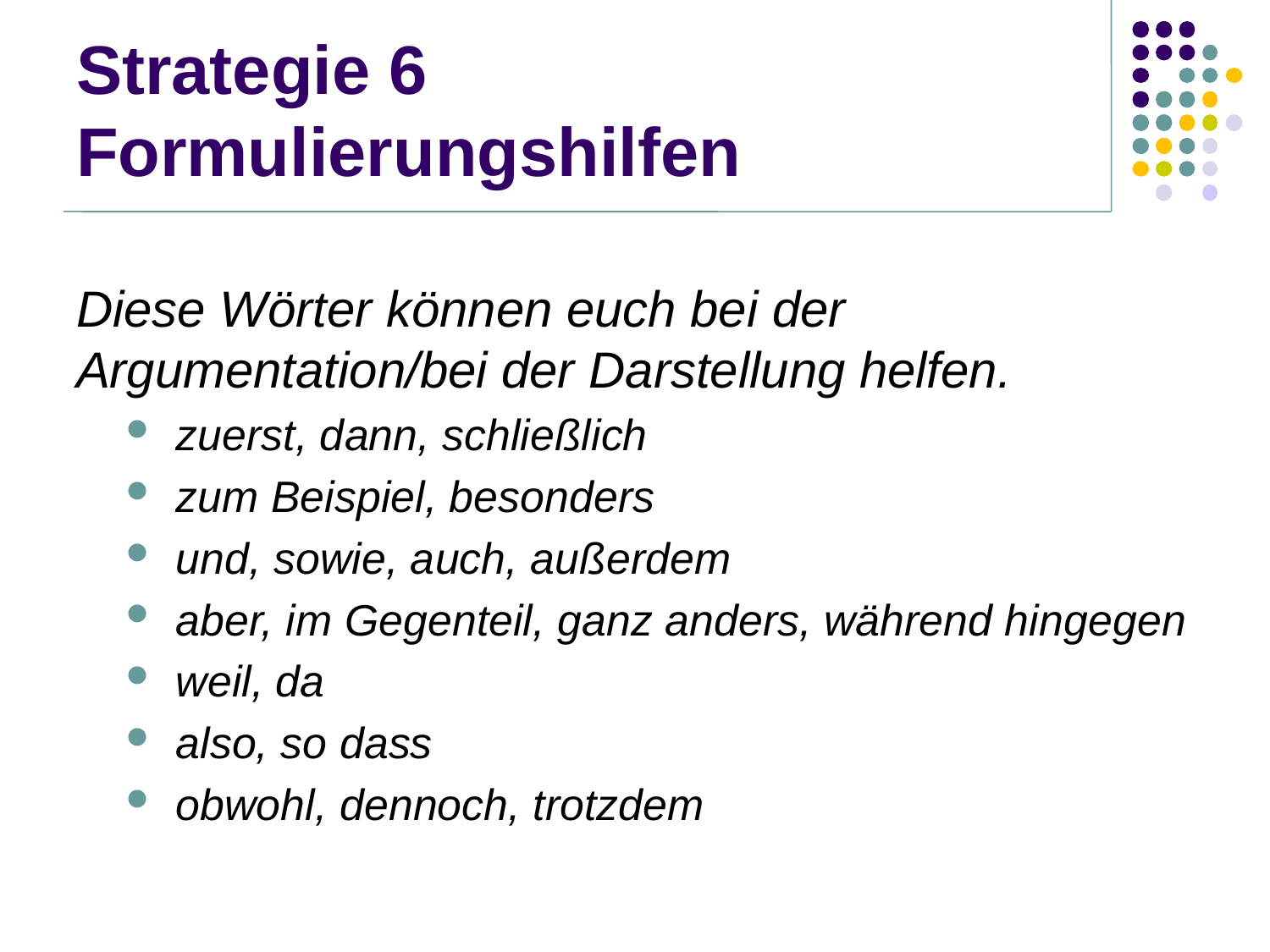

# Strategie 6 Formulierungshilfen
Diese Wörter können euch bei der Argumentation/bei der Darstellung helfen.
zuerst, dann, schließlich
zum Beispiel, besonders
und, sowie, auch, außerdem
aber, im Gegenteil, ganz anders, während hingegen
weil, da
also, so dass
obwohl, dennoch, trotzdem